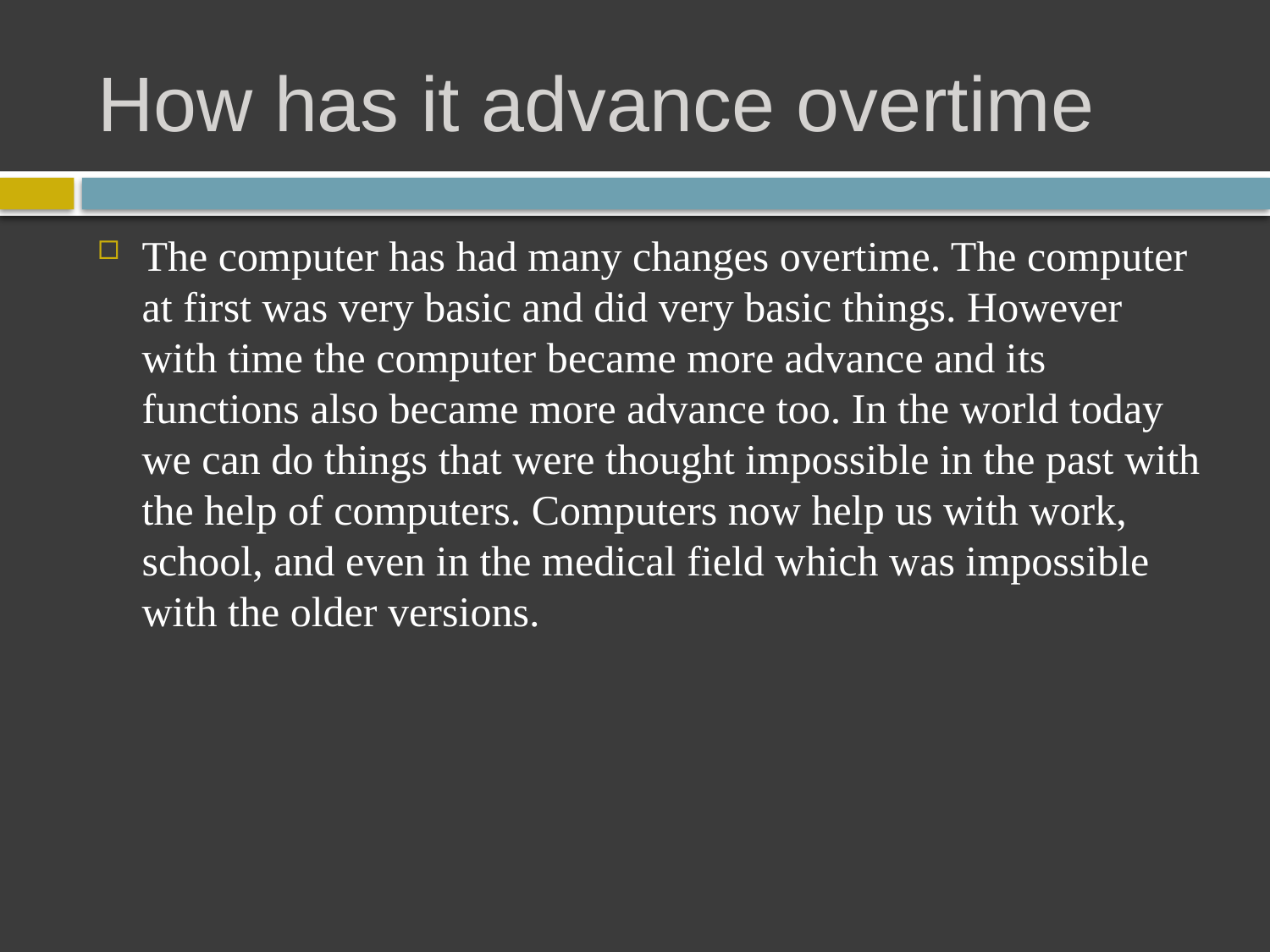

# How has it advance overtime
The computer has had many changes overtime. The computer at first was very basic and did very basic things. However with time the computer became more advance and its functions also became more advance too. In the world today we can do things that were thought impossible in the past with the help of computers. Computers now help us with work, school, and even in the medical field which was impossible with the older versions.